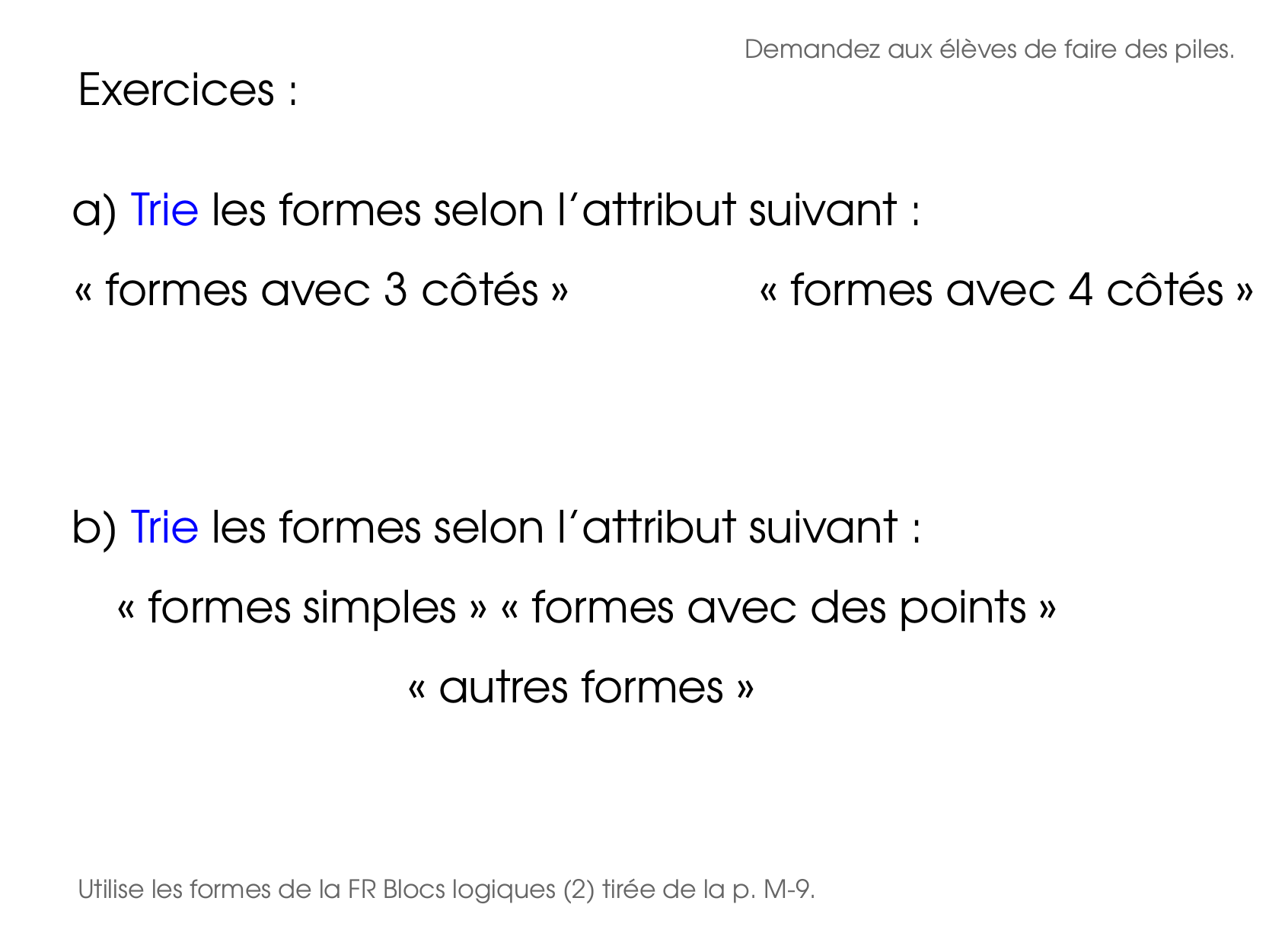

Demandez aux élèves de faire des piles.
Exercices :
a) Trie les formes selon l’attribut suivant :
« formes avec 3 côtés » 		« formes avec 4 côtés »
b) Trie les formes selon l’attribut suivant :
« formes simples » « formes avec des points » « autres formes »
Utilise les formes de la FR Blocs logiques (2) tirée de la p. M-9.